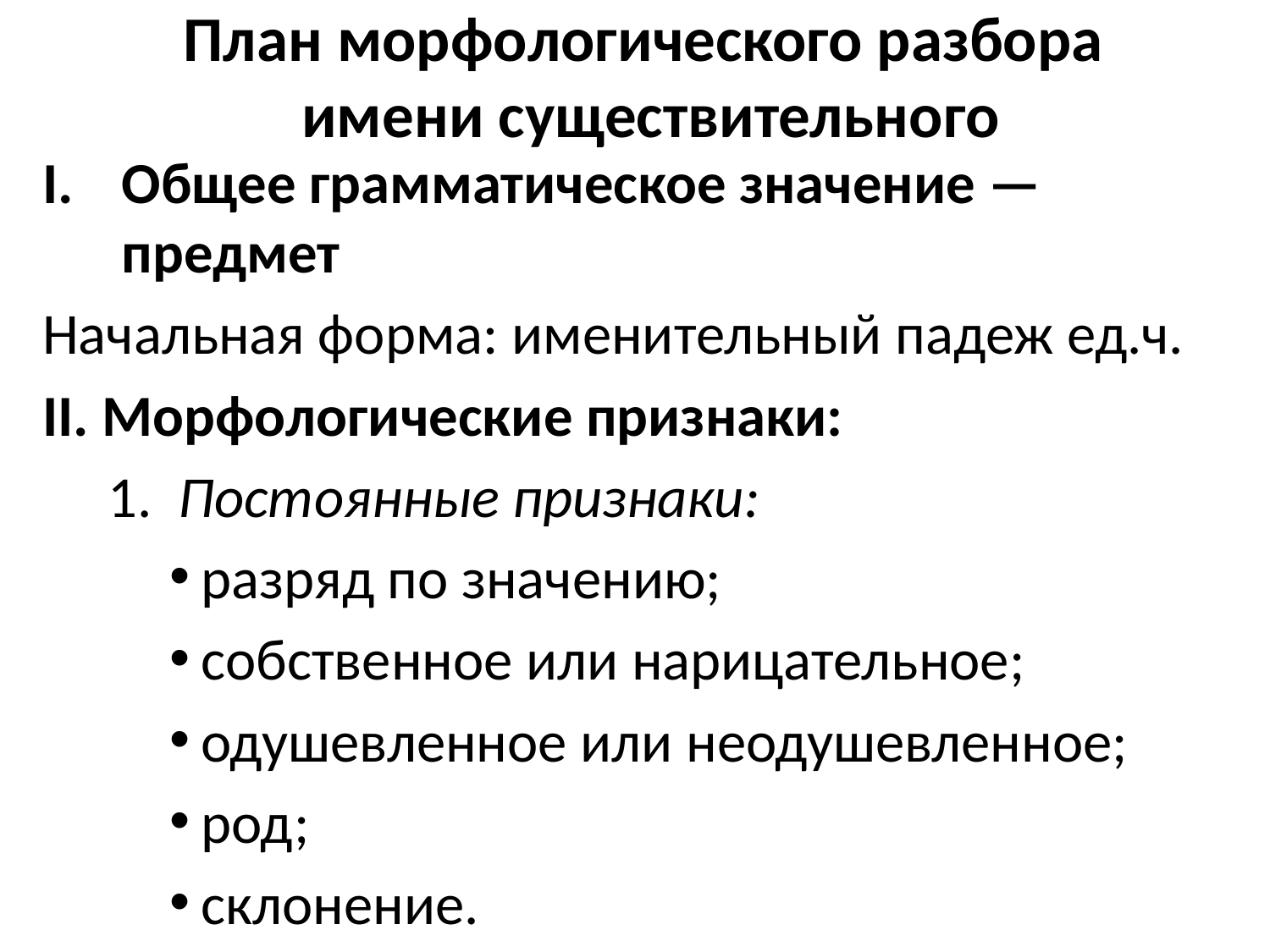

# План морфологического разбора имени существительного
Общее грамматическое значение — предмет
Начальная форма: именительный падеж ед.ч.
II. Морфологические признаки:
     1.  Постоянные признаки:
разряд по значению;
собственное или нарицательное;
одушевленное или неодушевленное;
род;
склонение.